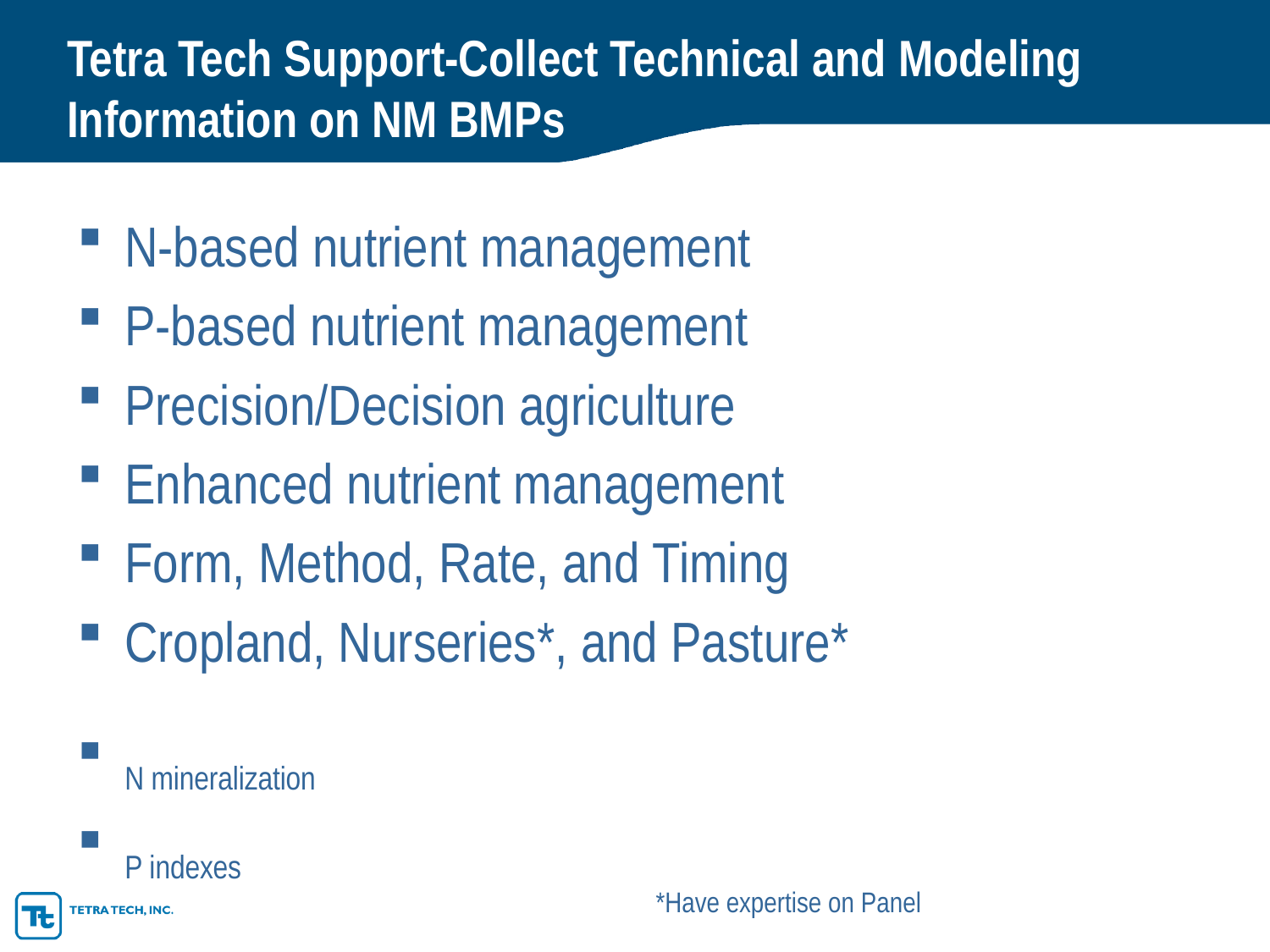

# Tetra Tech Support-Collect Technical and Modeling Information on NM BMPs
N-based nutrient management
P-based nutrient management
Precision/Decision agriculture
Enhanced nutrient management
Form, Method, Rate, and Timing
Cropland, Nurseries*, and Pasture*

N mineralization
P indexes
*Have expertise on Panel